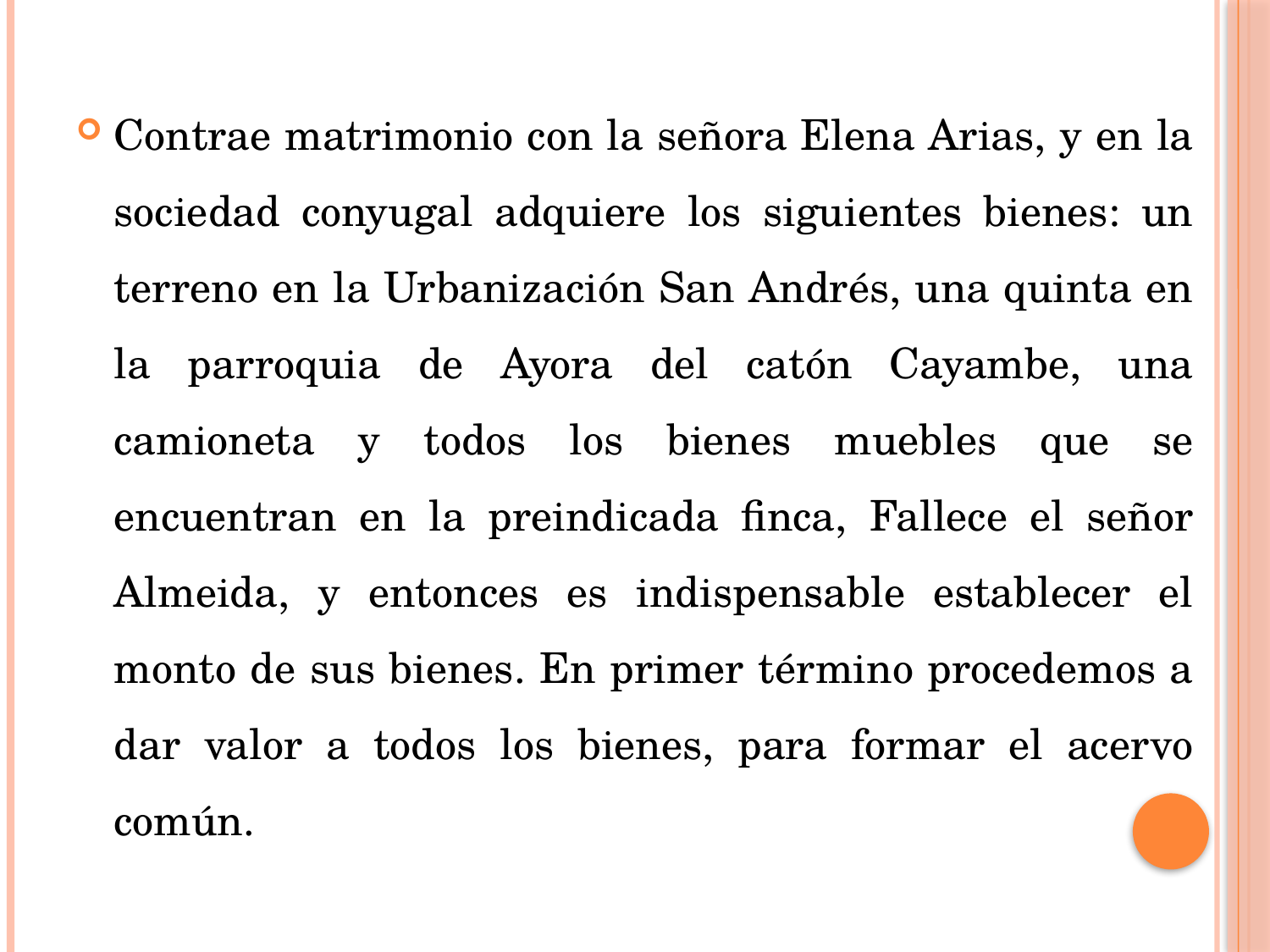

Contrae matrimonio con la señora Elena Arias, y en la sociedad conyugal adquiere los siguientes bienes: un terreno en la Urbanización San Andrés, una quinta en la parroquia de Ayora del catón Cayambe, una camioneta y todos los bienes muebles que se encuentran en la preindicada finca, Fallece el señor Almeida, y entonces es indispensable establecer el monto de sus bienes. En primer término procedemos a dar valor a todos los bienes, para formar el acervo común.